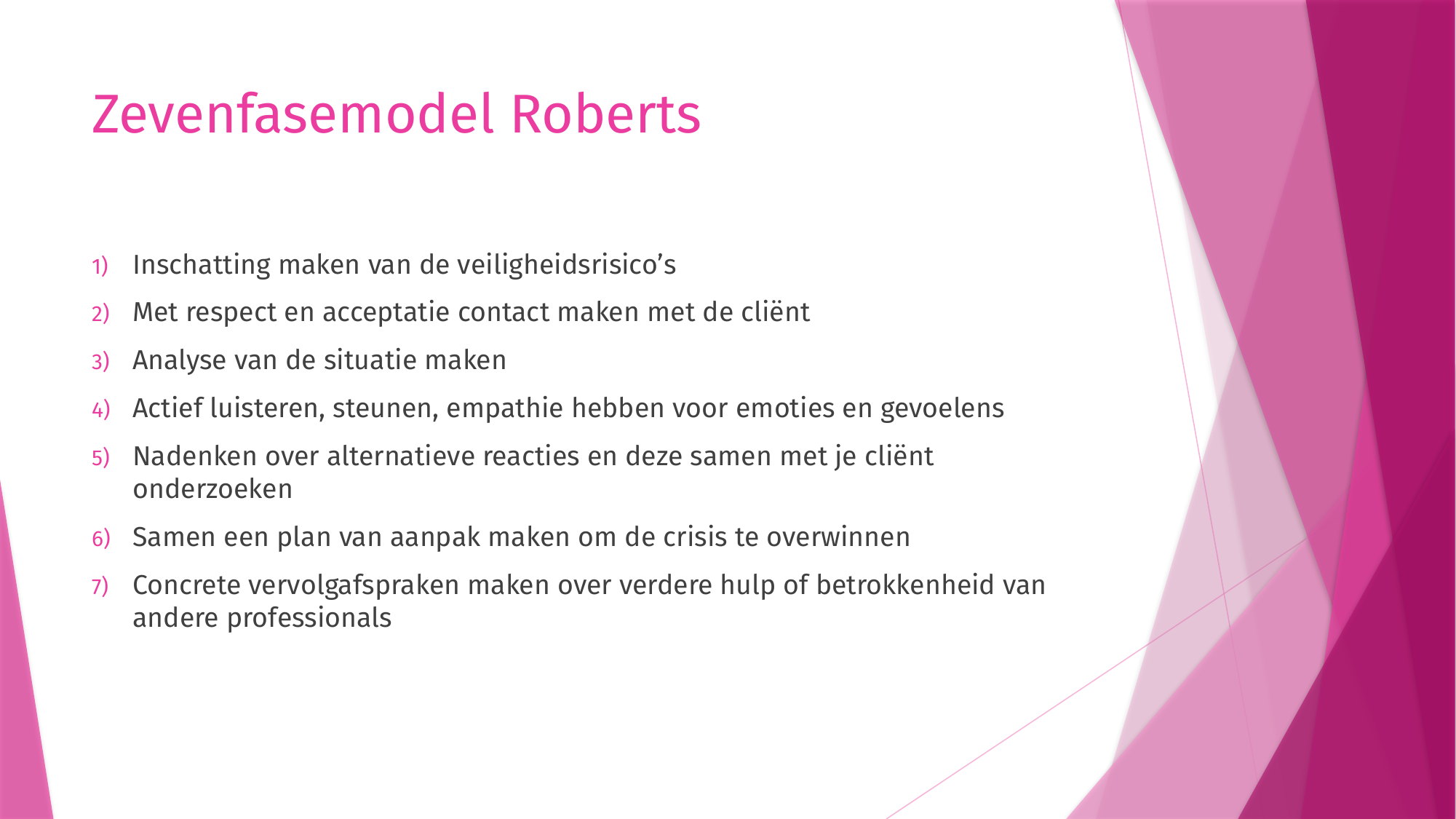

# Zevenfasemodel Roberts

Inschatting maken van de veiligheidsrisico’s
Met respect en acceptatie contact maken met de cliënt
Analyse van de situatie maken
Actief luisteren, steunen, empathie hebben voor emoties en gevoelens
Nadenken over alternatieve reacties en deze samen met je cliënt onderzoeken
Samen een plan van aanpak maken om de crisis te overwinnen
Concrete vervolgafspraken maken over verdere hulp of betrokkenheid van andere professionals